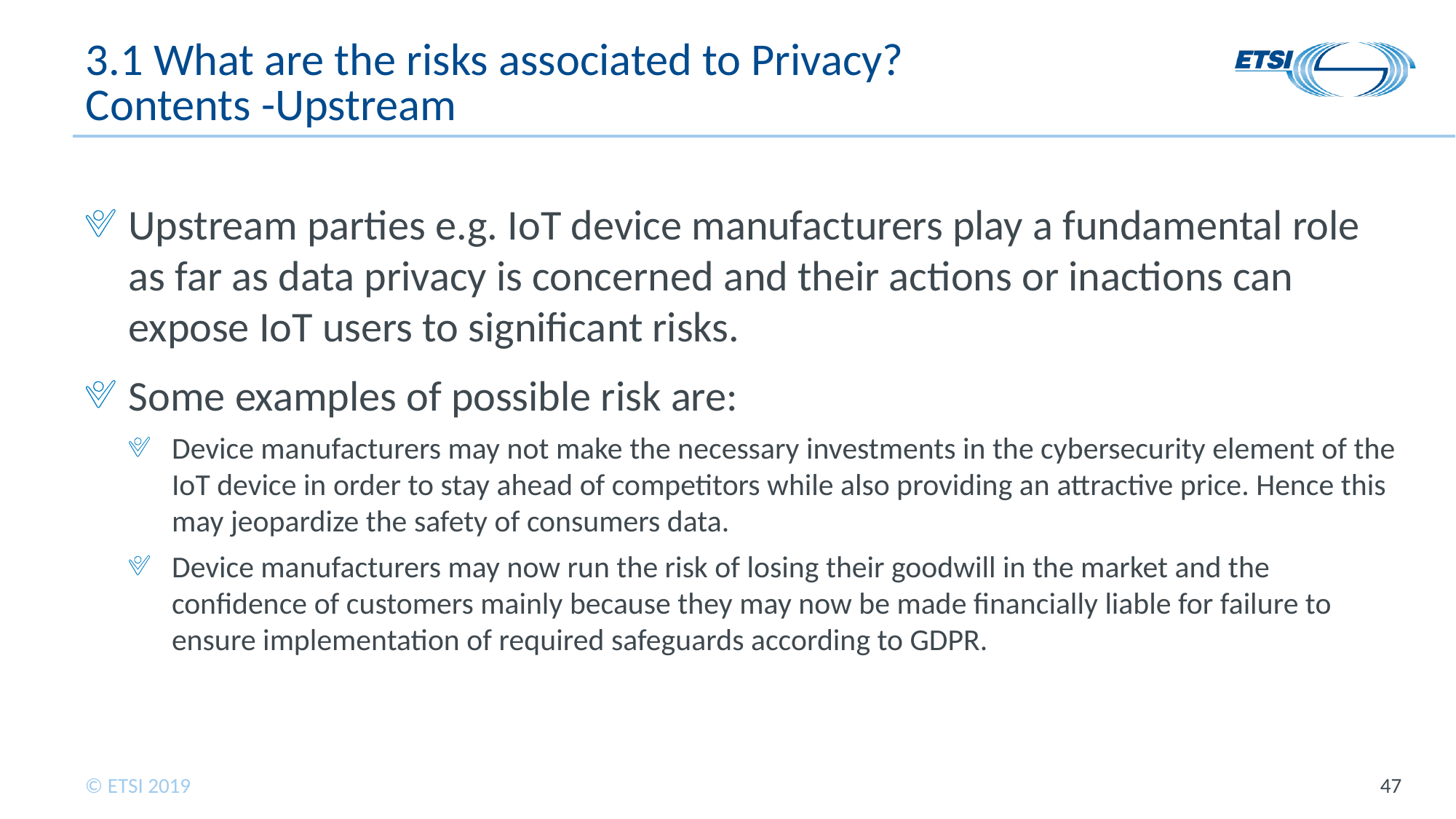

# 3.1 What are the risks associated to Privacy? Contents -Upstream
Upstream parties e.g. IoT device manufacturers play a fundamental role as far as data privacy is concerned and their actions or inactions can expose IoT users to significant risks.
Some examples of possible risk are:
Device manufacturers may not make the necessary investments in the cybersecurity element of the IoT device in order to stay ahead of competitors while also providing an attractive price. Hence this may jeopardize the safety of consumers data.
Device manufacturers may now run the risk of losing their goodwill in the market and the confidence of customers mainly because they may now be made financially liable for failure to ensure implementation of required safeguards according to GDPR.